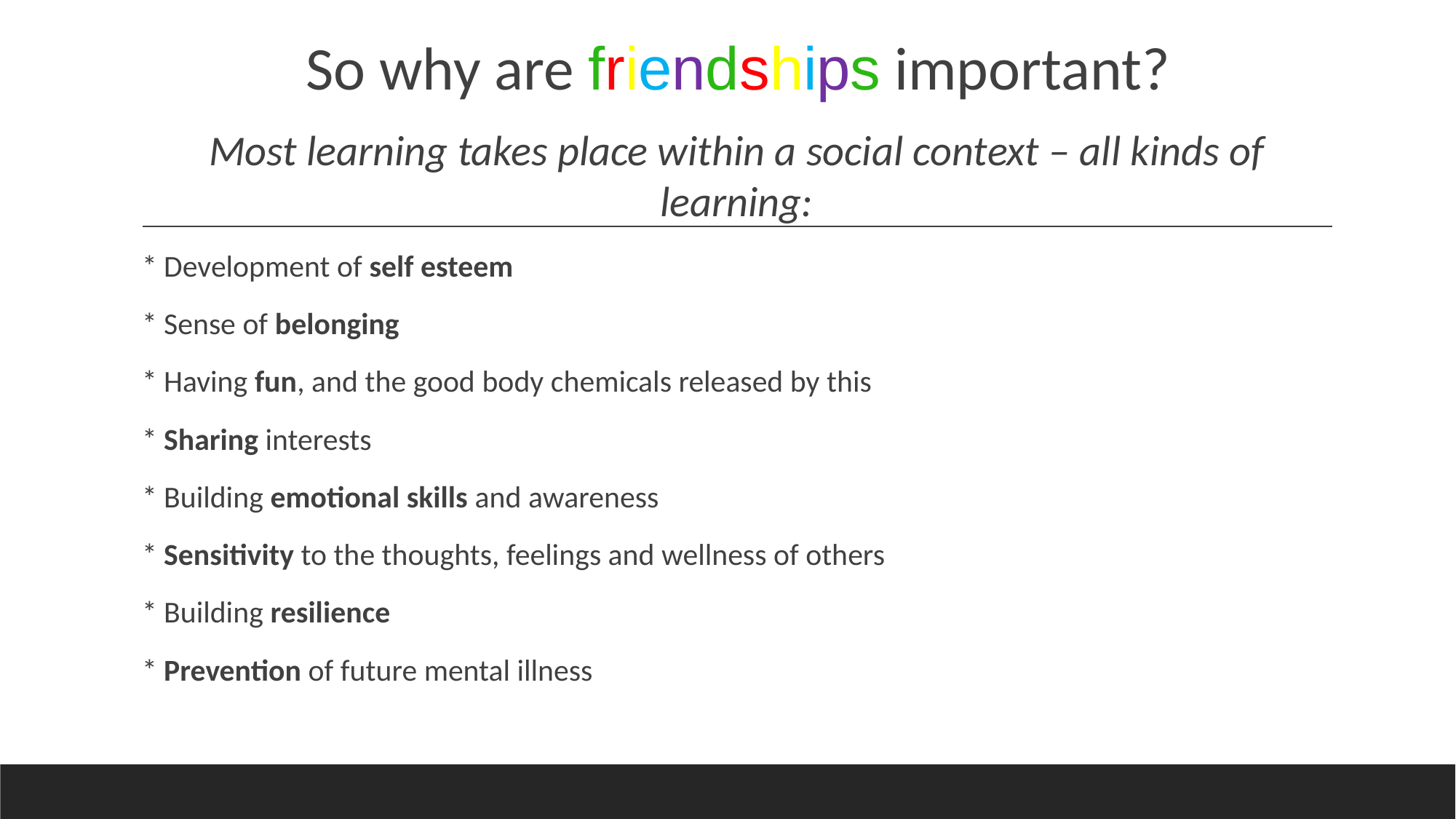

#
So why are friendships important?
Most learning takes place within a social context – all kinds of learning:
* Development of self esteem
* Sense of belonging
* Having fun, and the good body chemicals released by this
* Sharing interests
* Building emotional skills and awareness
* Sensitivity to the thoughts, feelings and wellness of others
* Building resilience
* Prevention of future mental illness